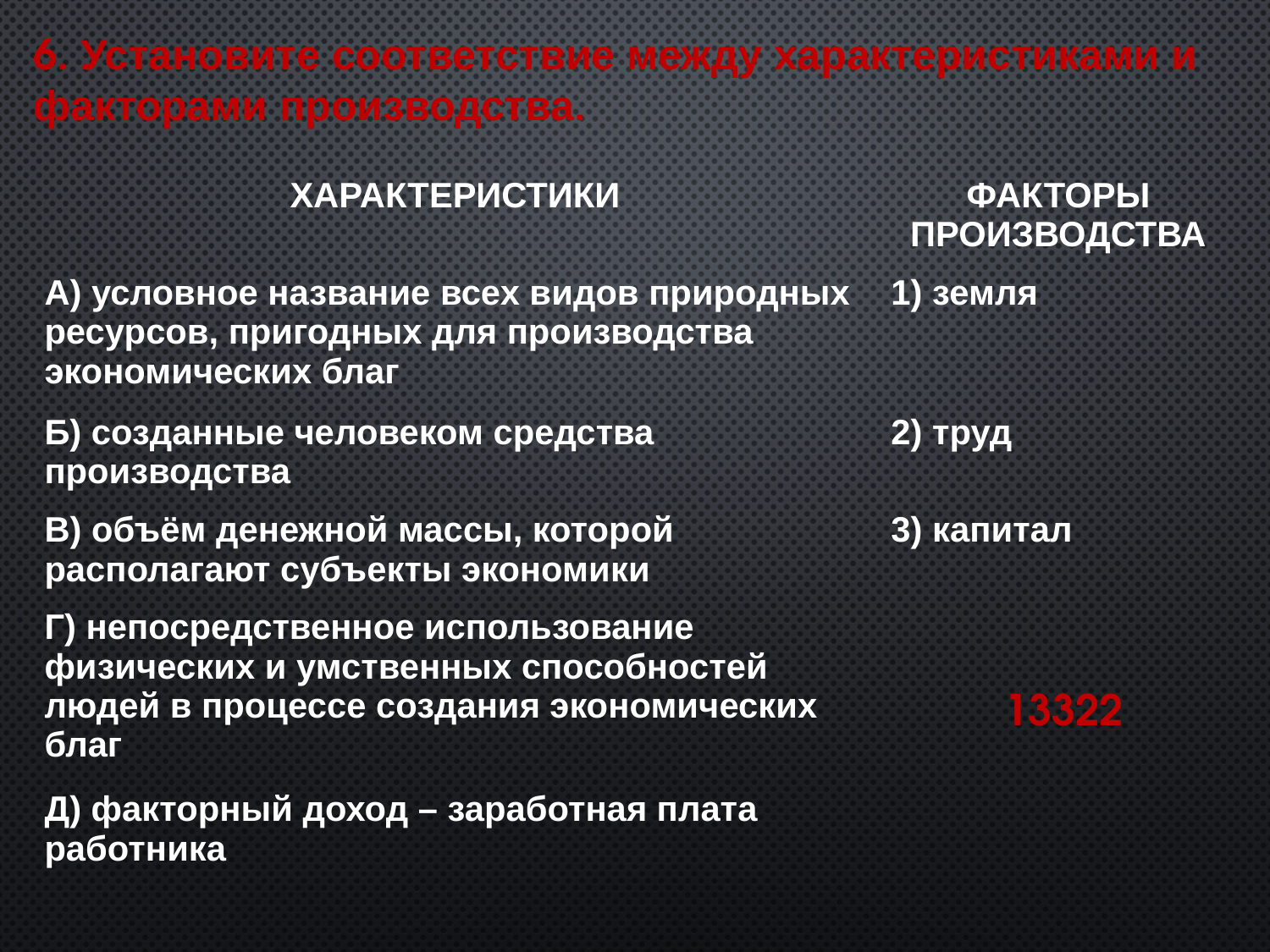

6. Установите соответствие между характеристиками и факторами производства.
| ХАРАКТЕРИСТИКИ | ФАКТОРЫ ПРОИЗВОДСТВА |
| --- | --- |
| А) условное название всех видов природных ресурсов, пригодных для производства экономических благ | 1) земля |
| Б) созданные человеком средства производства | 2) труд |
| В) объём денежной массы, которой располагают субъекты экономики | 3) капитал |
| Г) непосредственное использование физических и умственных способностей людей в процессе создания экономических благ |  |
| Д) факторный доход – заработная плата работника |  |
13322